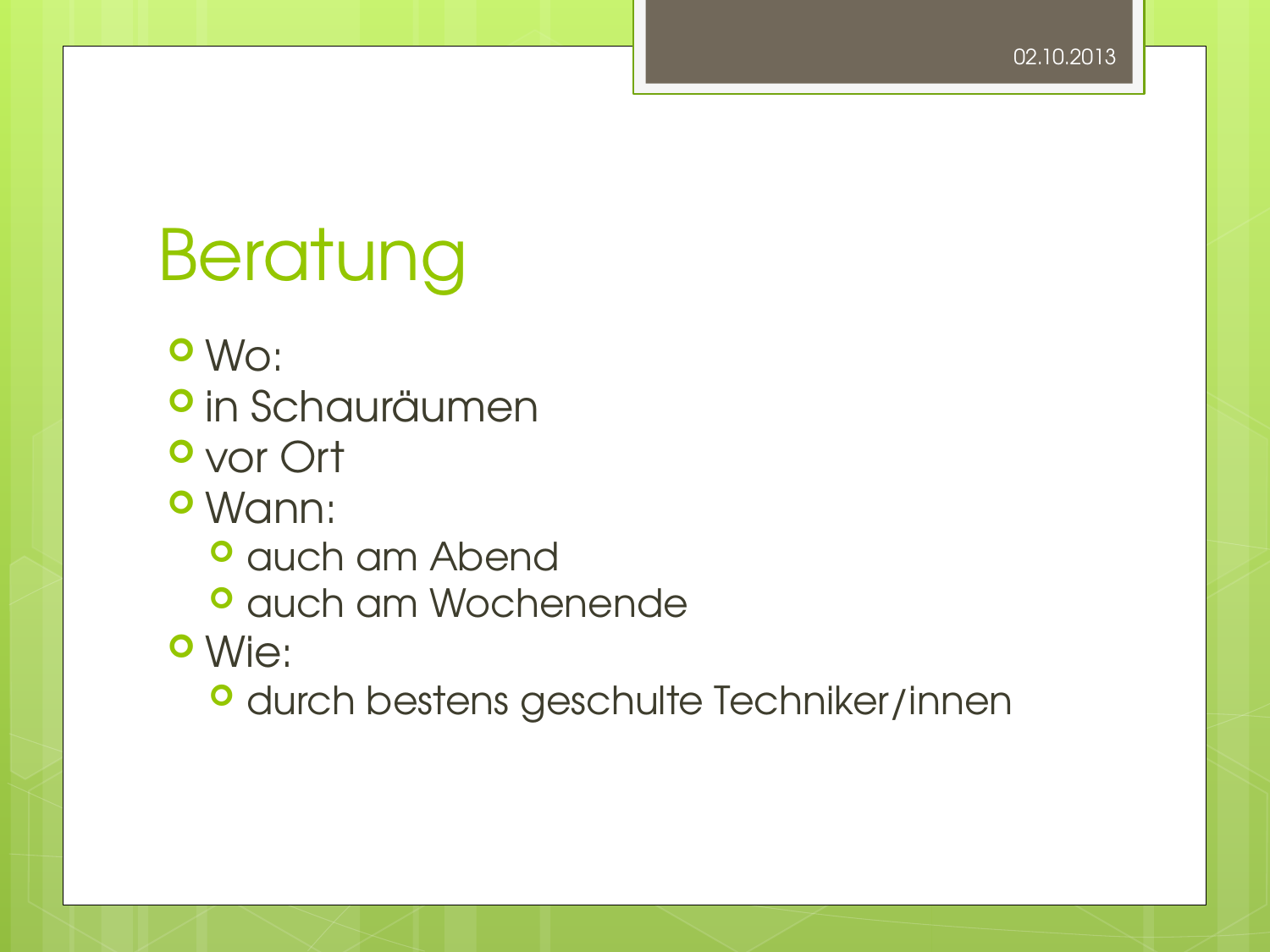

02.10.2013
# Beratung
Wo:
in Schauräumen
vor Ort
Wann:
auch am Abend
auch am Wochenende
Wie:
durch bestens geschulte Techniker/innen